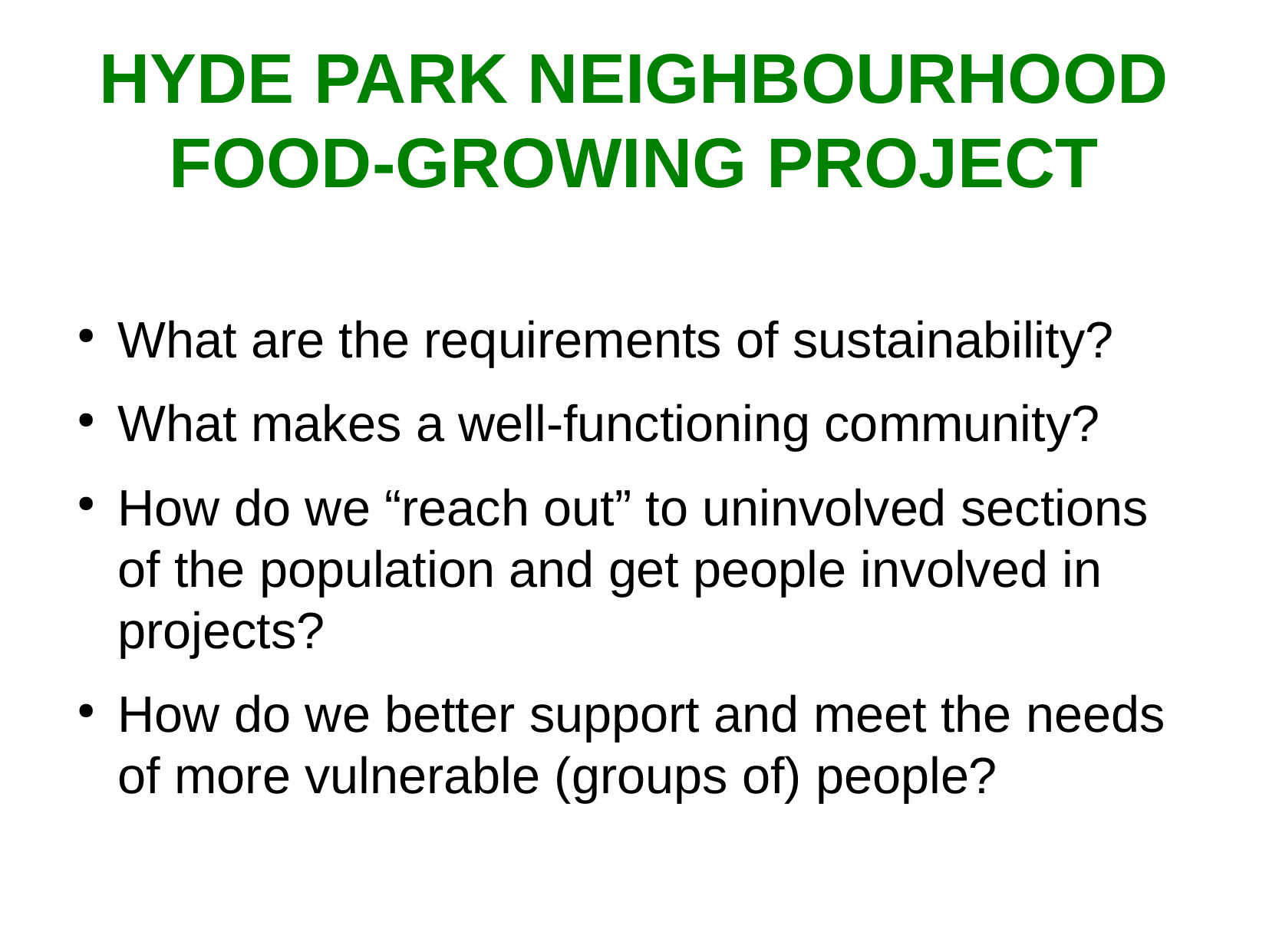

HYDE PARK NEIGHBOURHOOD FOOD-GROWING PROJECT

What are the requirements of sustainability?
What makes a well-functioning community?
How do we “reach out” to uninvolved sections of the population and get people involved in projects?
How do we better support and meet the needs of more vulnerable (groups of) people?